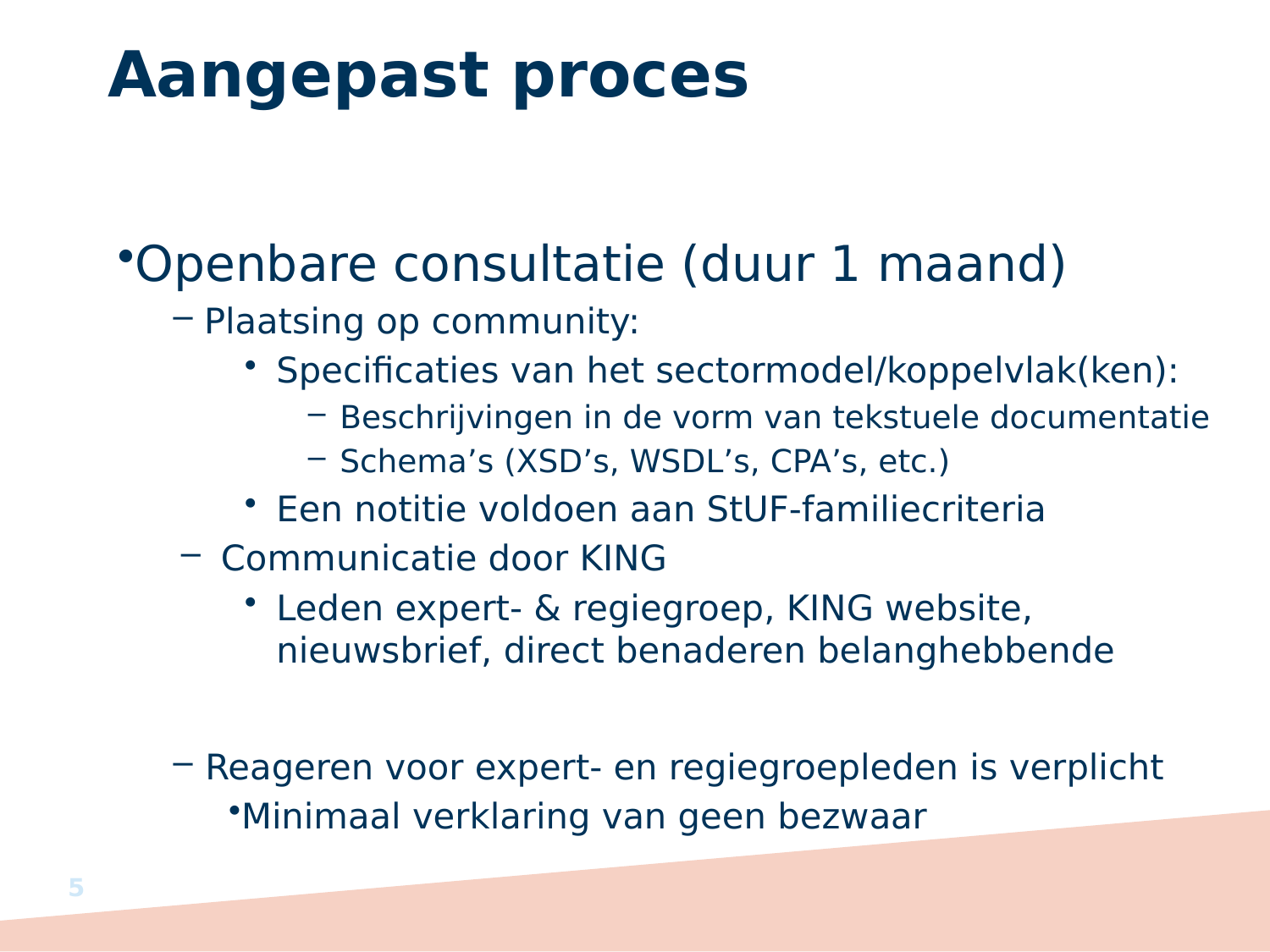

# Aangepast proces
Openbare consultatie (duur 1 maand)
 Plaatsing op community:
Specificaties van het sectormodel/koppelvlak(ken):
Beschrijvingen in de vorm van tekstuele documentatie
Schema’s (XSD’s, WSDL’s, CPA’s, etc.)
Een notitie voldoen aan StUF-familiecriteria
Communicatie door KING
Leden expert- & regiegroep, KING website, nieuwsbrief, direct benaderen belanghebbende

 Reageren voor expert- en regiegroepleden is verplicht
Minimaal verklaring van geen bezwaar
5